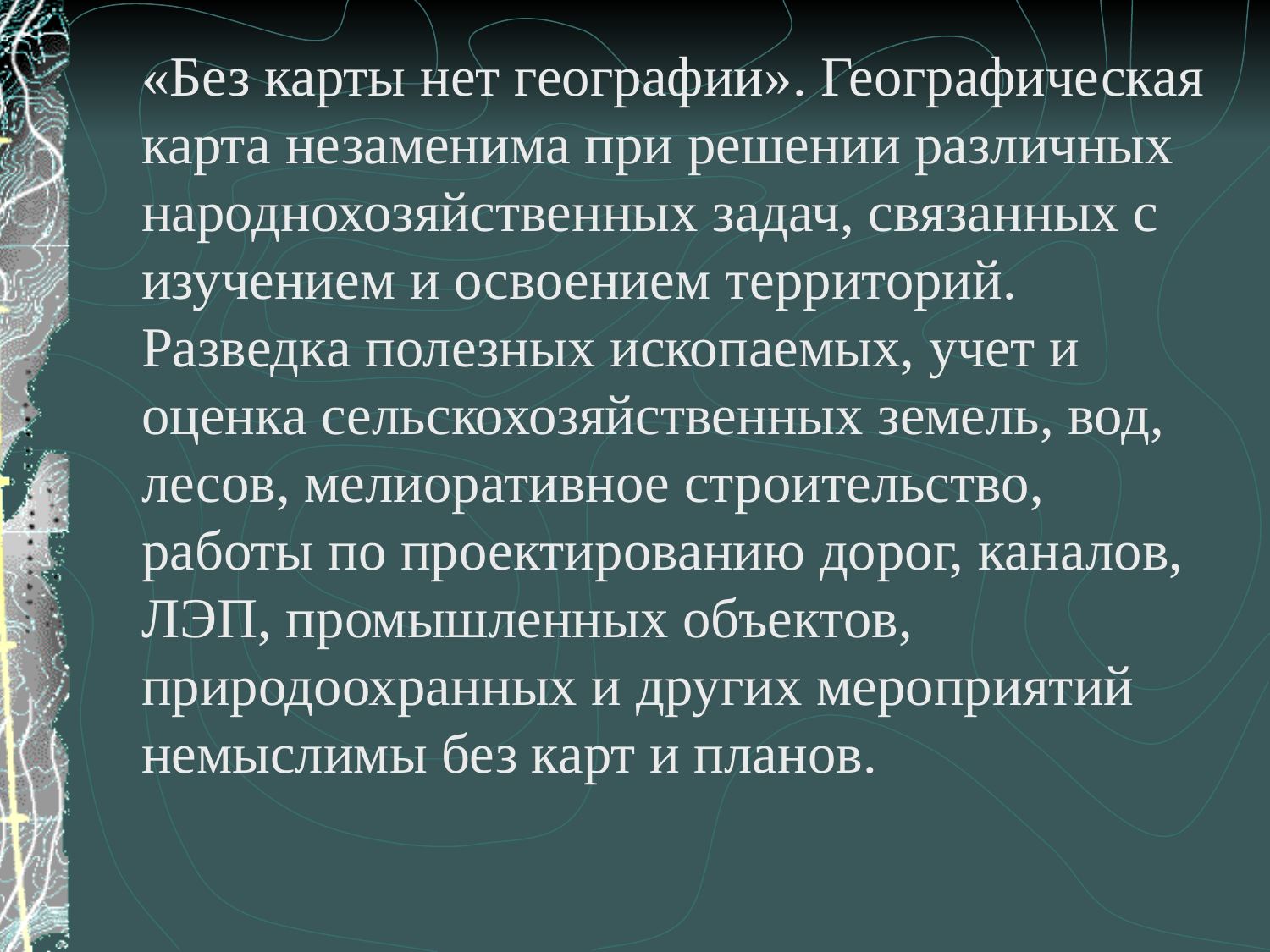

«Без карты нет географии». Географическая карта незаменима при решении различных народнохозяйственных задач, связанных с изучением и освоением территорий. Разведка полезных ископаемых, учет и  оценка сельскохозяйственных земель, вод, лесов, мелиоративное строительство, работы по проектированию дорог, каналов, ЛЭП, промышленных объектов, природоохранных и других мероприятий немыслимы без карт и планов.